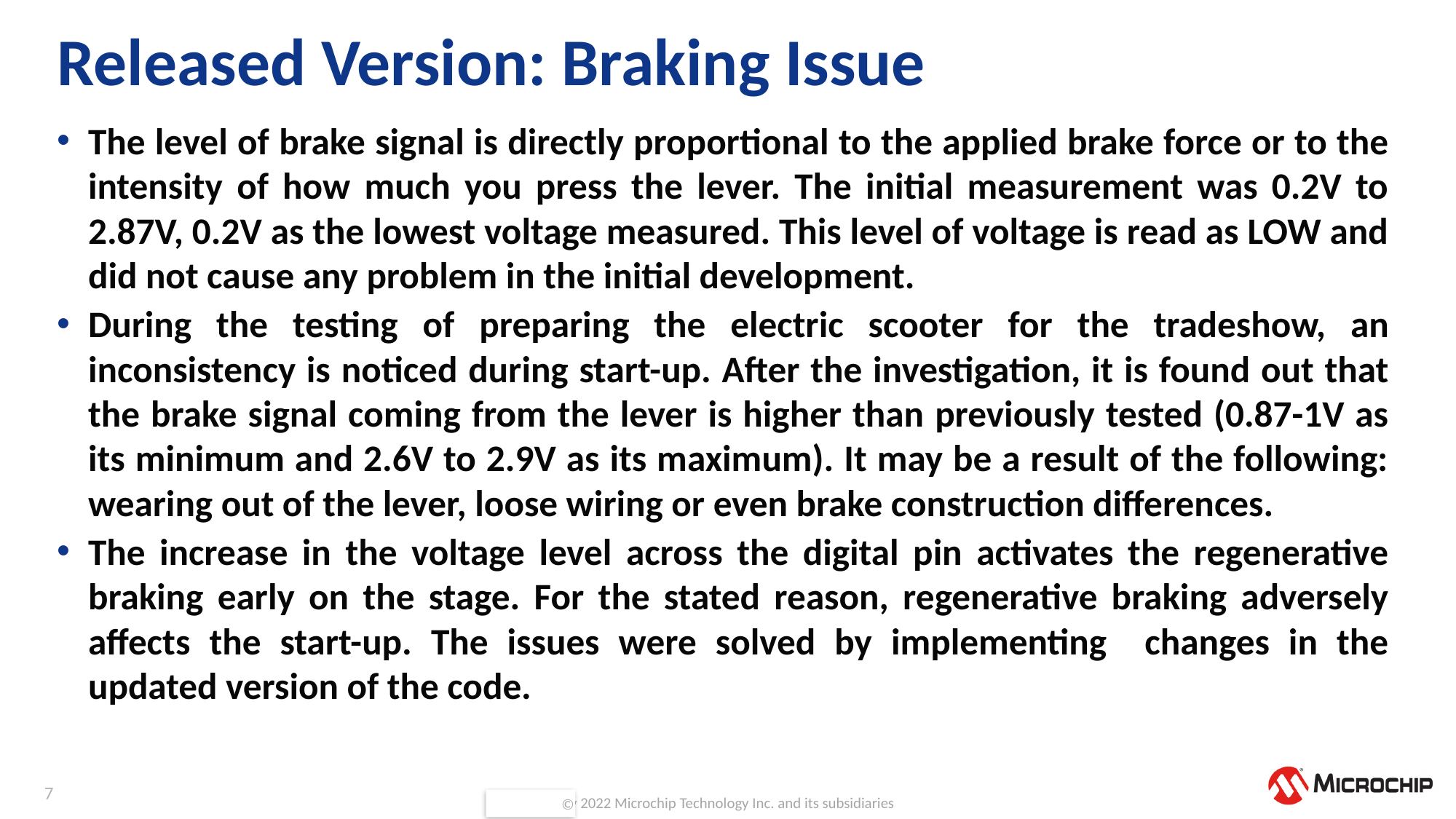

# Released Version: Braking Issue
The level of brake signal is directly proportional to the applied brake force or to the intensity of how much you press the lever. The initial measurement was 0.2V to 2.87V, 0.2V as the lowest voltage measured. This level of voltage is read as LOW and did not cause any problem in the initial development.
During the testing of preparing the electric scooter for the tradeshow, an inconsistency is noticed during start-up. After the investigation, it is found out that the brake signal coming from the lever is higher than previously tested (0.87-1V as its minimum and 2.6V to 2.9V as its maximum). It may be a result of the following: wearing out of the lever, loose wiring or even brake construction differences.
The increase in the voltage level across the digital pin activates the regenerative braking early on the stage. For the stated reason, regenerative braking adversely affects the start-up. The issues were solved by implementing  changes in the updated version of the code.

7